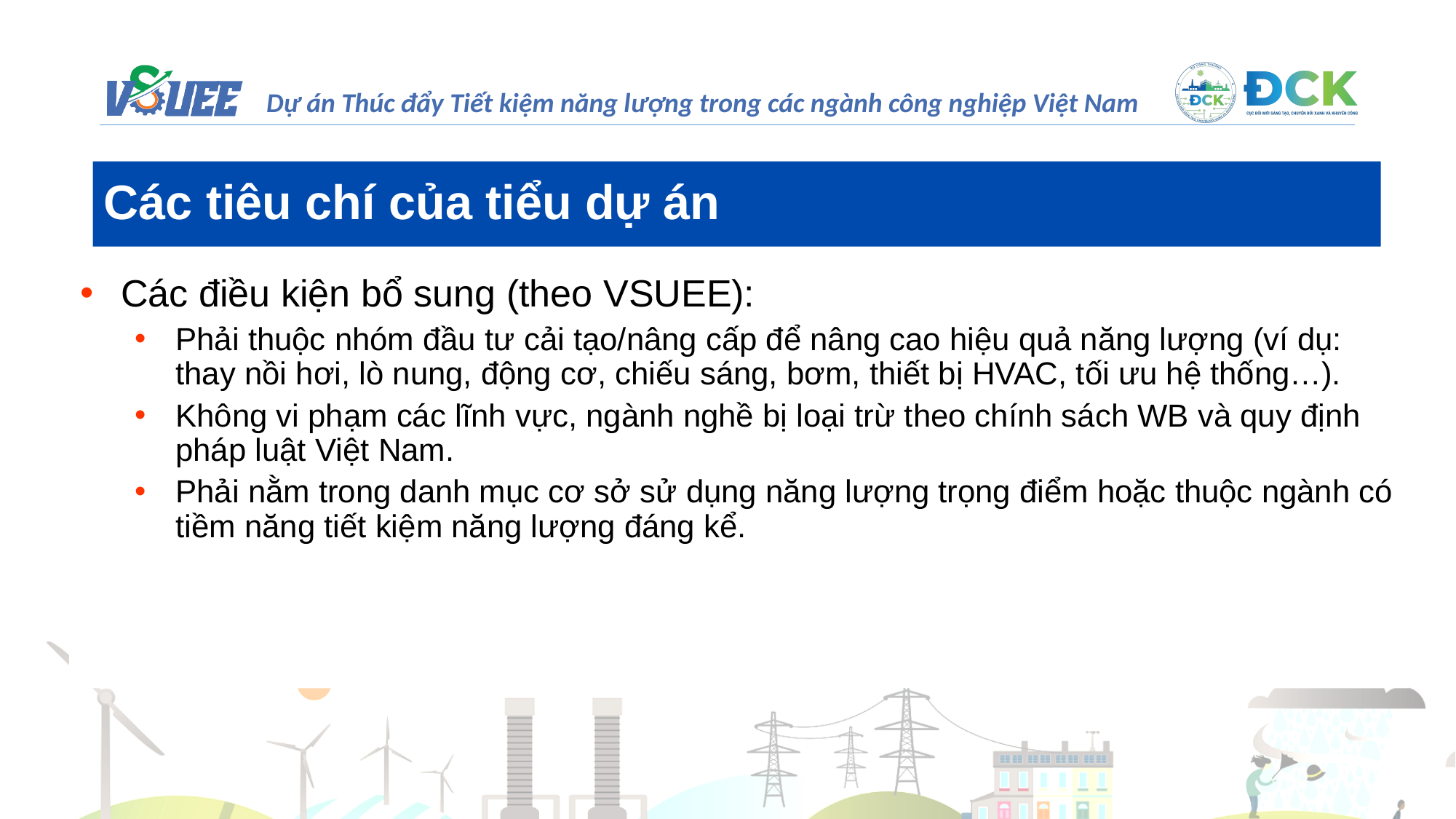

Các tiêu chí của tiểu dự án
Các điều kiện bổ sung (theo VSUEE):
Phải thuộc nhóm đầu tư cải tạo/nâng cấp để nâng cao hiệu quả năng lượng (ví dụ: thay nồi hơi, lò nung, động cơ, chiếu sáng, bơm, thiết bị HVAC, tối ưu hệ thống…).
Không vi phạm các lĩnh vực, ngành nghề bị loại trừ theo chính sách WB và quy định pháp luật Việt Nam.
Phải nằm trong danh mục cơ sở sử dụng năng lượng trọng điểm hoặc thuộc ngành có tiềm năng tiết kiệm năng lượng đáng kể.